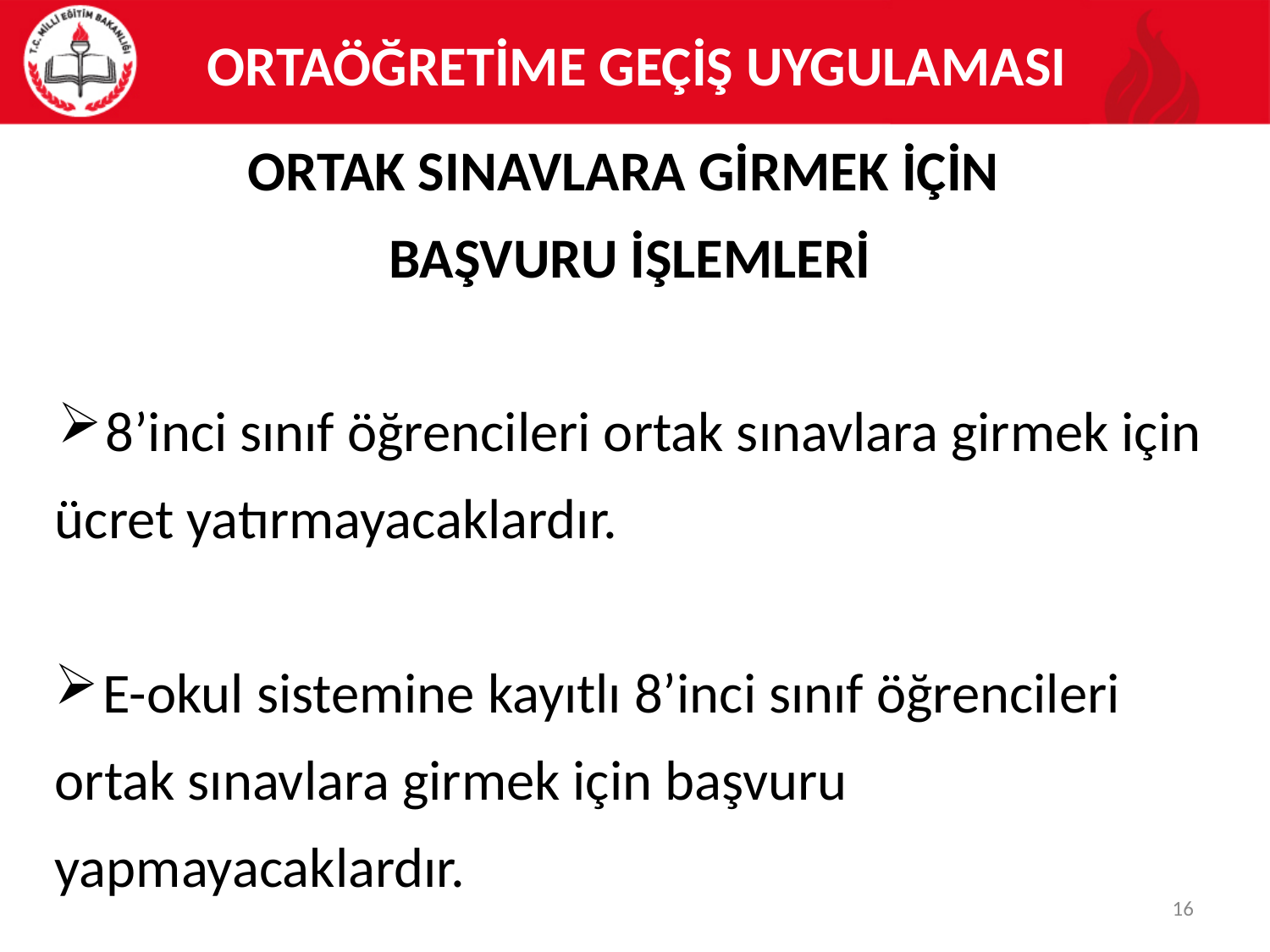

# ORTAÖĞRETİME GEÇİŞ UYGULAMASI
ORTAK SINAVLARA GİRMEK İÇİN
BAŞVURU İŞLEMLERİ

8’inci sınıf öğrencileri ortak sınavlara girmek için
ücret yatırmayacaklardır.

E-okul sistemine kayıtlı 8’inci sınıf öğrencileri
ortak sınavlara girmek için başvuru
yapmayacaklardır.
16